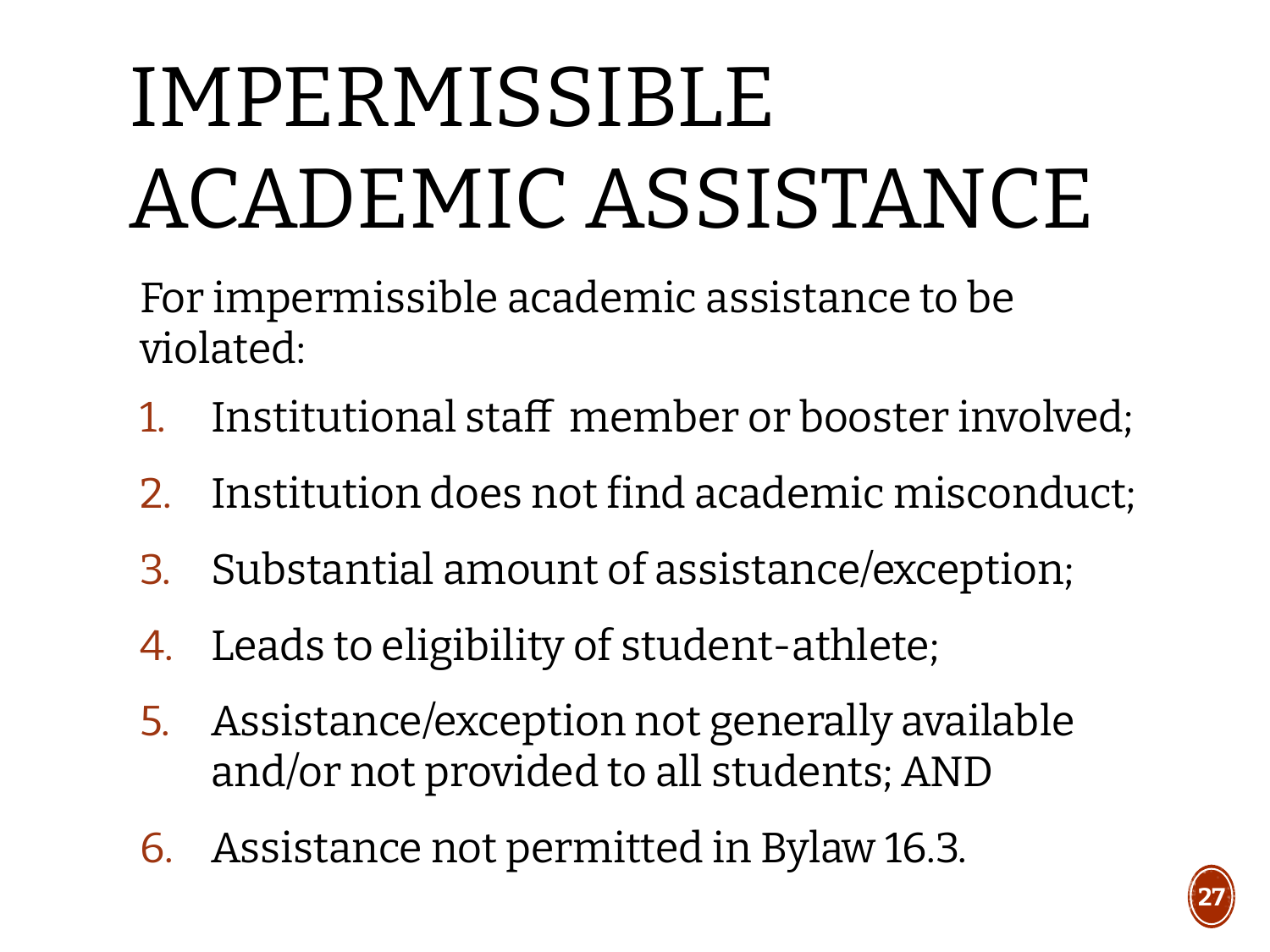

# Impermissible Academic Assistance
For impermissible academic assistance to be violated:

Institutional staff  member or booster involved;

Institution does not find academic misconduct;

Substantial amount of assistance/exception;

Leads to eligibility of student-athlete;

Assistance/exception not generally available and/or not provided to all students; AND

Assistance not permitted in Bylaw 16.3.

27